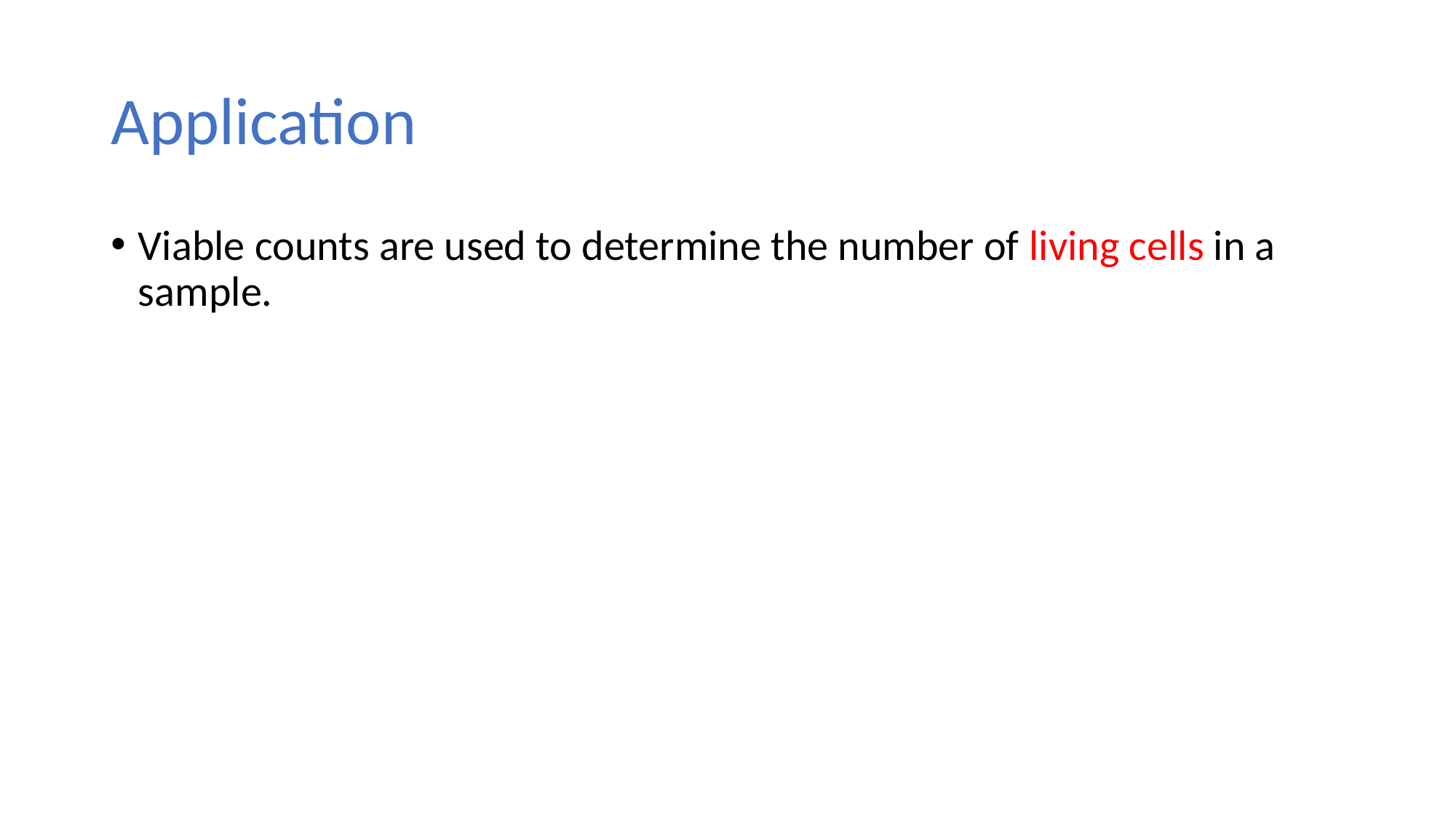

# Application
Viable counts are used to determine the number of living cells in a sample.